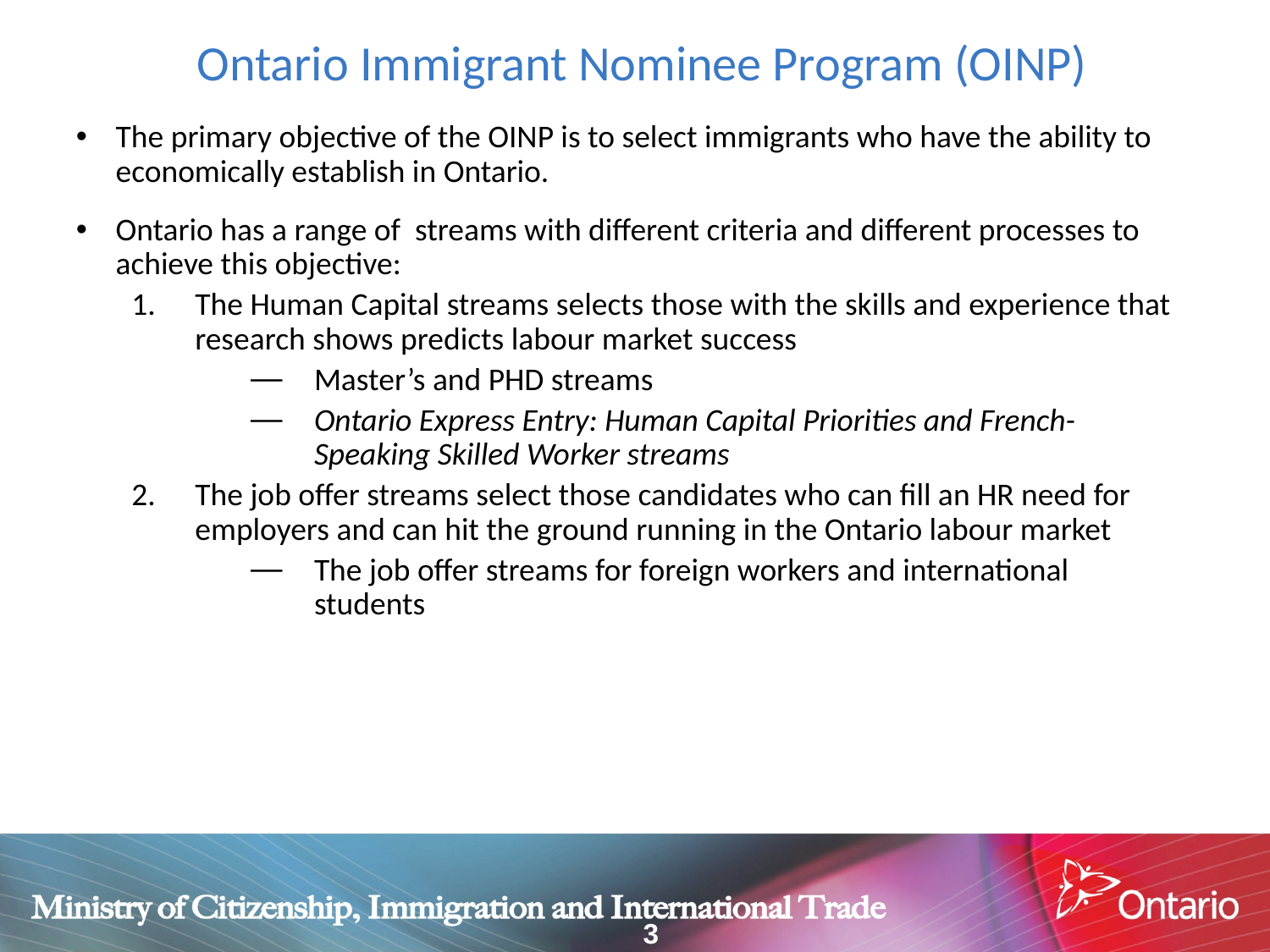

Ontario Immigrant Nominee Program (OINP)
The primary objective of the OINP is to select immigrants who have the ability to economically establish in Ontario.

Ontario has a range of  streams with different criteria and different processes to achieve this objective:
The Human Capital streams selects those with the skills and experience that  research shows predicts labour market success
Master’s and PHD streams
Ontario Express Entry: Human Capital Priorities and French-Speaking Skilled Worker streams
The job offer streams select those candidates who can fill an HR need for employers and can hit the ground running in the Ontario labour market
The job offer streams for foreign workers and international students
3